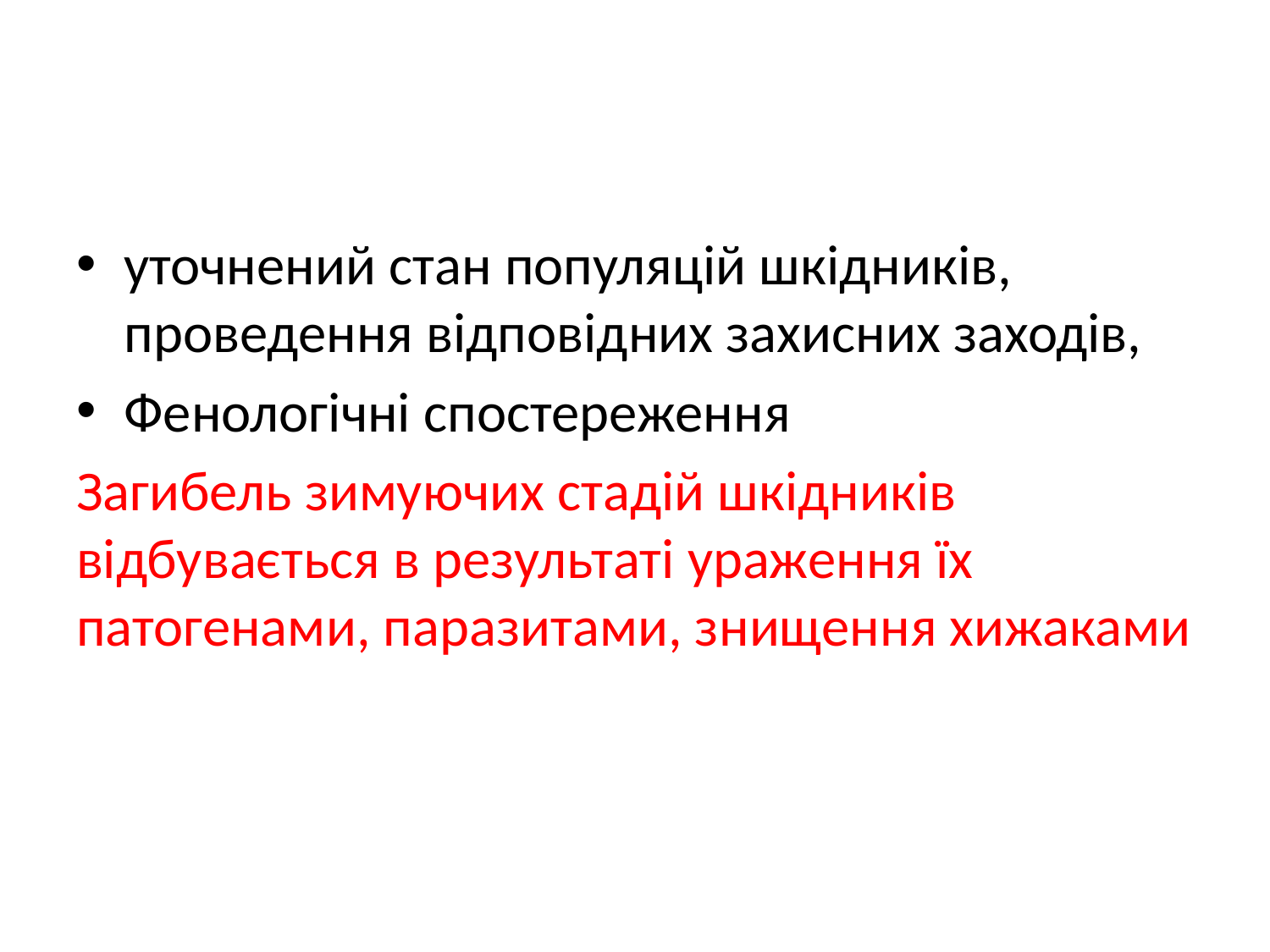

#
уточнений стан популяцій шкідників, проведення відповідних захисних заходів,
Фенологічні спостереження
Загибель зимуючих стадій шкідників відбувається в результаті ураження їх патогенами, паразитами, знищення хижаками